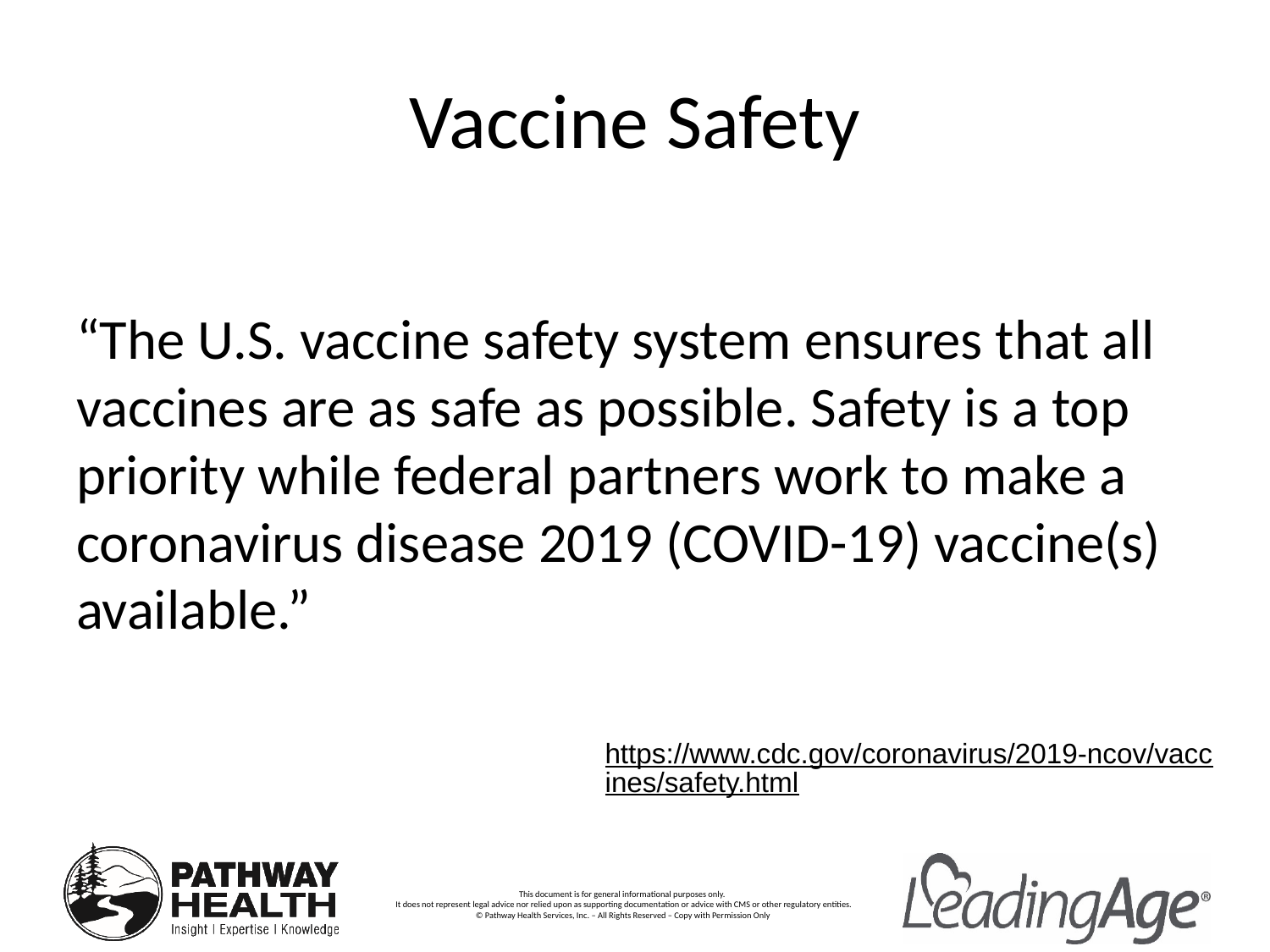

# Vaccine Safety
“The U.S. vaccine safety system ensures that all vaccines are as safe as possible. Safety is a top priority while federal partners work to make a coronavirus disease 2019 (COVID-19) vaccine(s) available.”
https://www.cdc.gov/coronavirus/2019-ncov/vaccines/safety.html